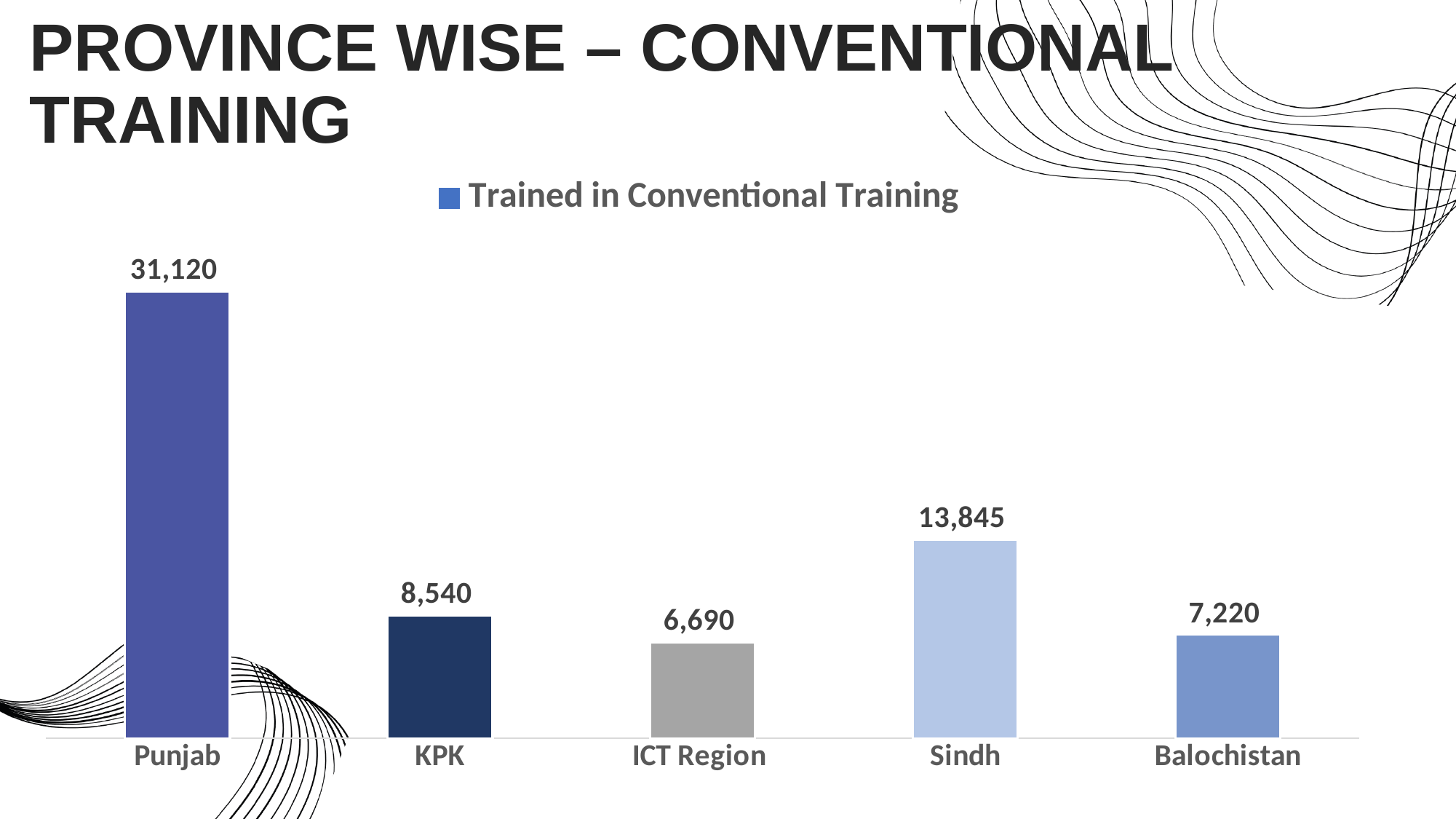

# PROVINCE WISE – CONVENTIONAL TRAINING

### Chart

| Category | Trained in Conventional Training  |
|---|---|
| Punjab | 31120.0 |
| KPK | 8540.0 |
| ICT Region  | 6690.0 |
| Sindh | 13845.0 |
| Balochistan | 7220.0 |